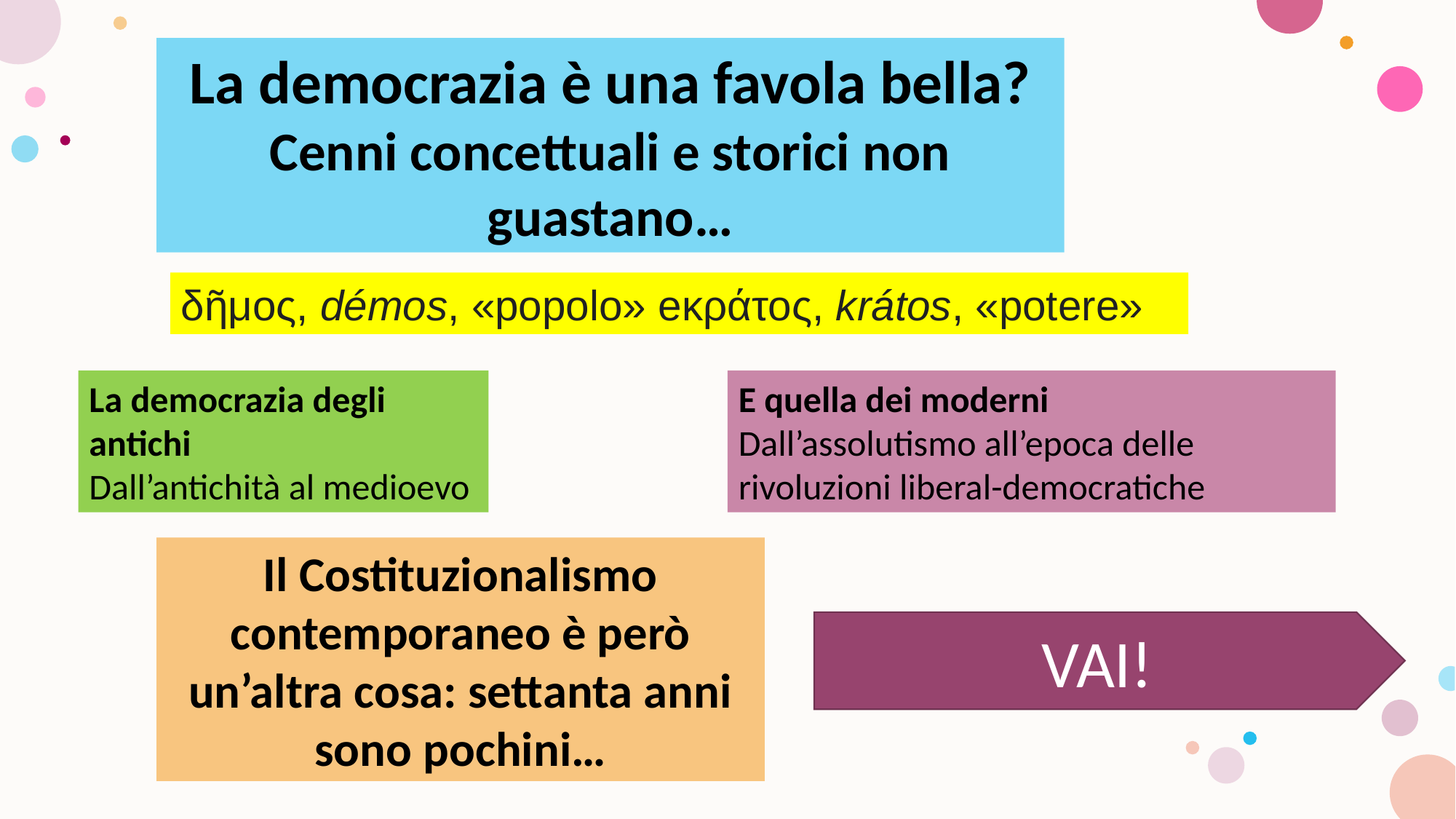

La democrazia è una favola bella?
Cenni concettuali e storici non guastano…
δῆμος, démos, «popolo» eκράτος, krátos, «potere»
La democrazia degli antichi
Dall’antichità al medioevo
E quella dei moderni
Dall’assolutismo all’epoca delle rivoluzioni liberal-democratiche
Il Costituzionalismo contemporaneo è però un’altra cosa: settanta anni sono pochini…
VAI!